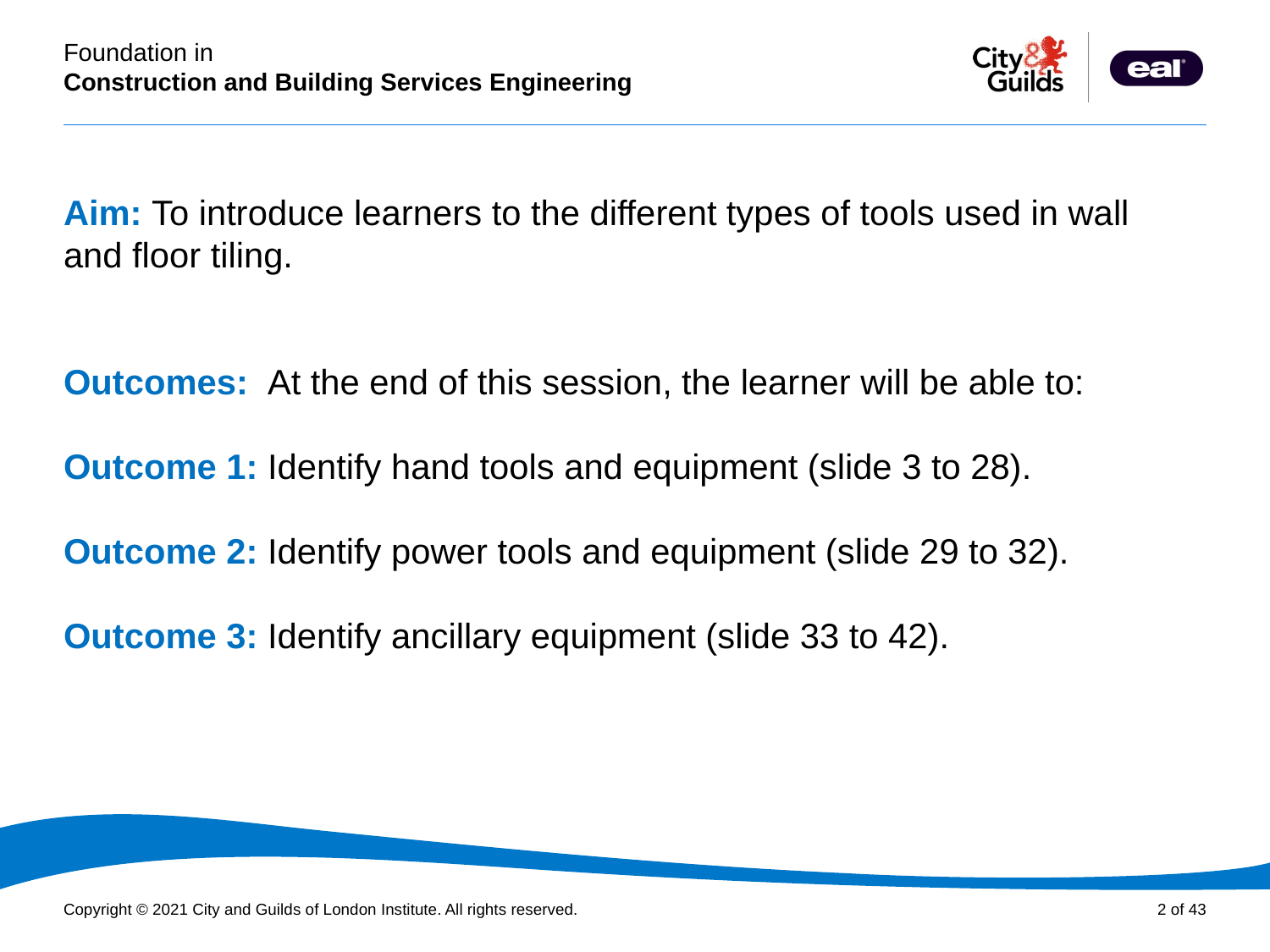

PowerPoint presentation
# Aim: To introduce learners to the different types of tools used in wall and floor tiling.   Outcomes:  At the end of this session, the learner will be able to: Outcome 1: Identify hand tools and equipment (slide 3 to 28). Outcome 2: Identify power tools and equipment (slide 29 to 32). Outcome 3: Identify ancillary equipment (slide 33 to 42).